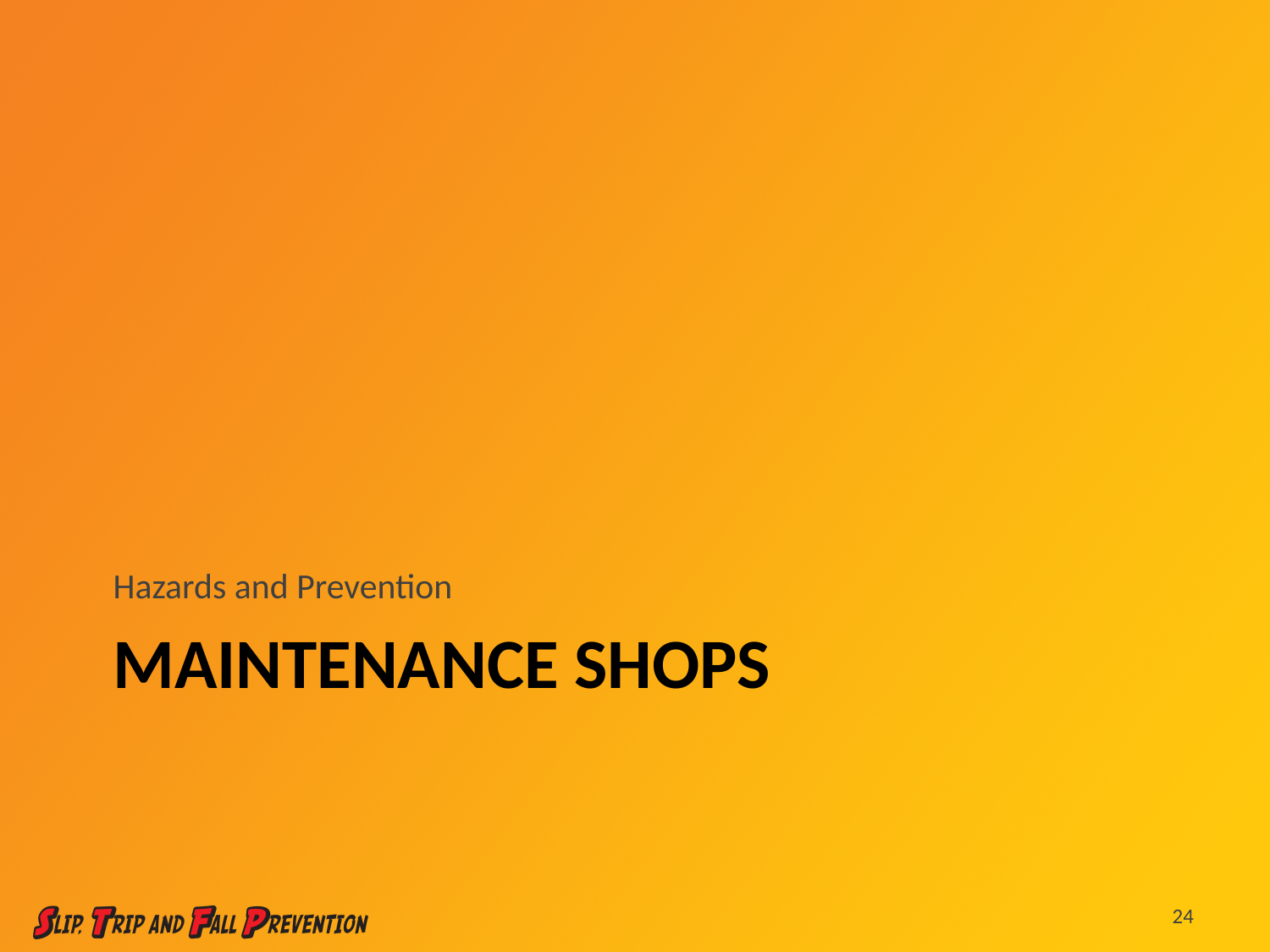

Hazards and Prevention
# Maintenance Shops
24